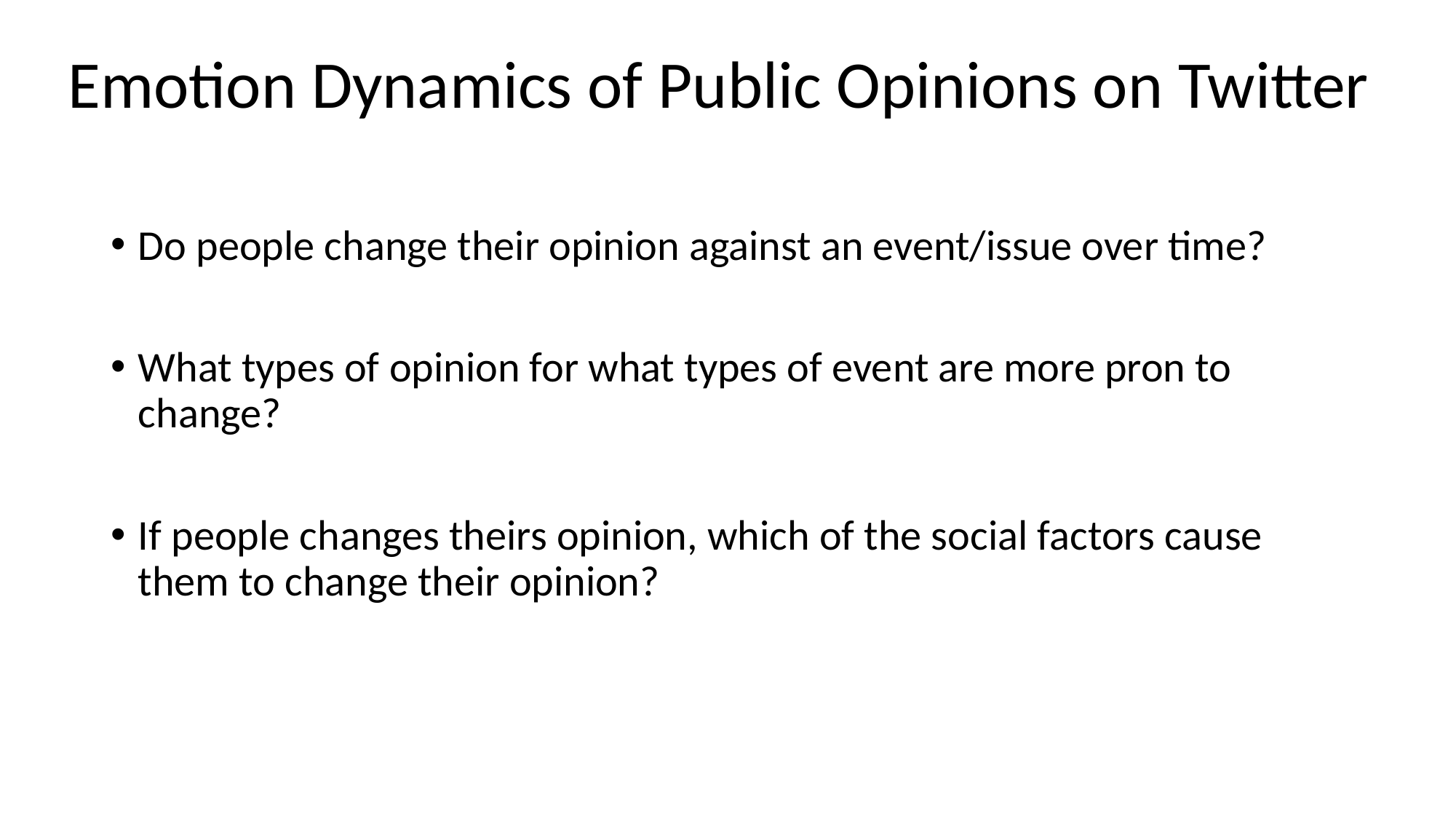

Emotion Dynamics of Public Opinions on Twitter
Do people change their opinion against an event/issue over time?

What types of opinion for what types of event are more pron to change?

If people changes theirs opinion, which of the social factors cause them to change their opinion?